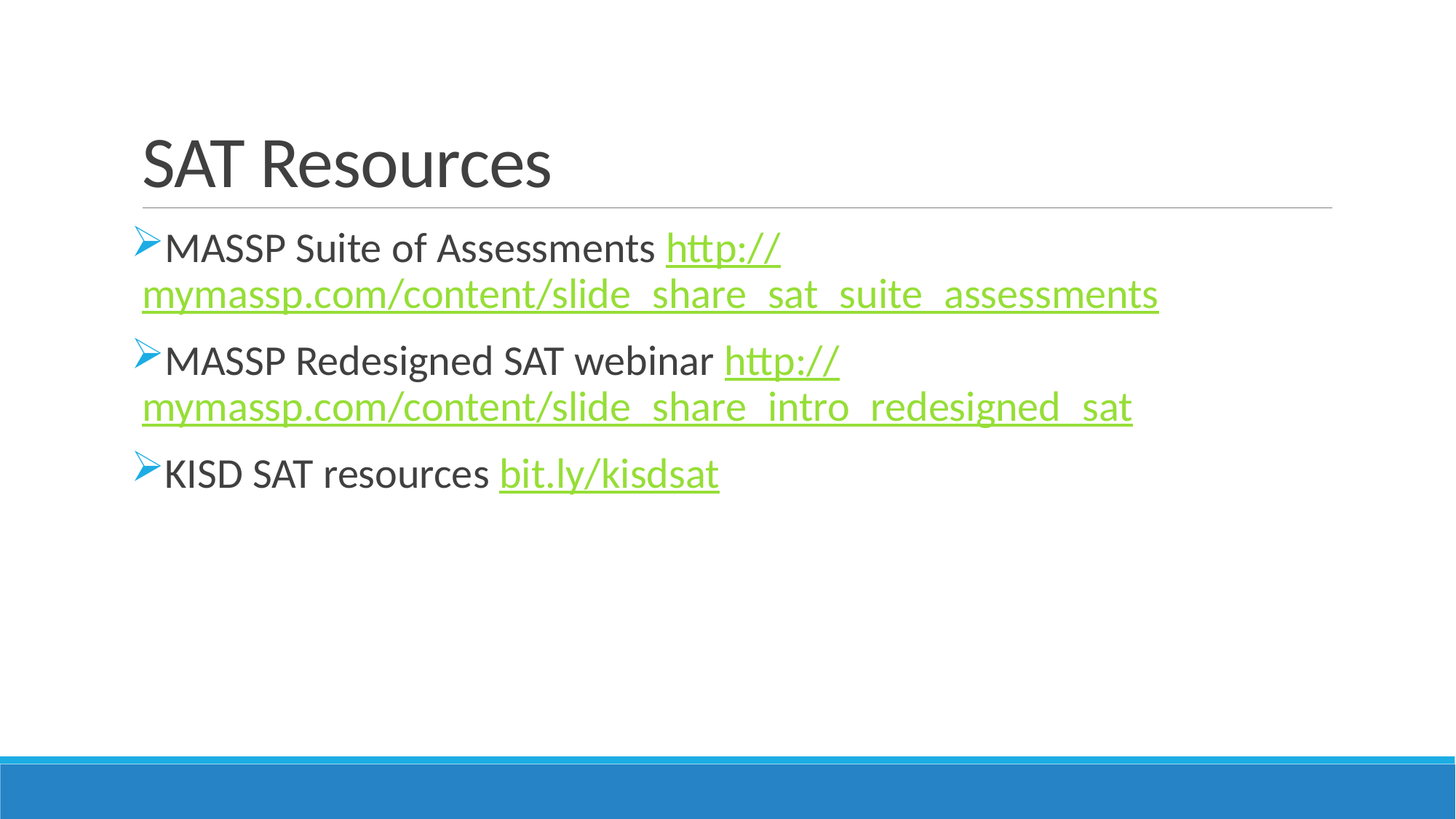

# SAT Resources
MASSP Suite of Assessments http://mymassp.com/content/slide_share_sat_suite_assessments
MASSP Redesigned SAT webinar http://mymassp.com/content/slide_share_intro_redesigned_sat
KISD SAT resources bit.ly/kisdsat